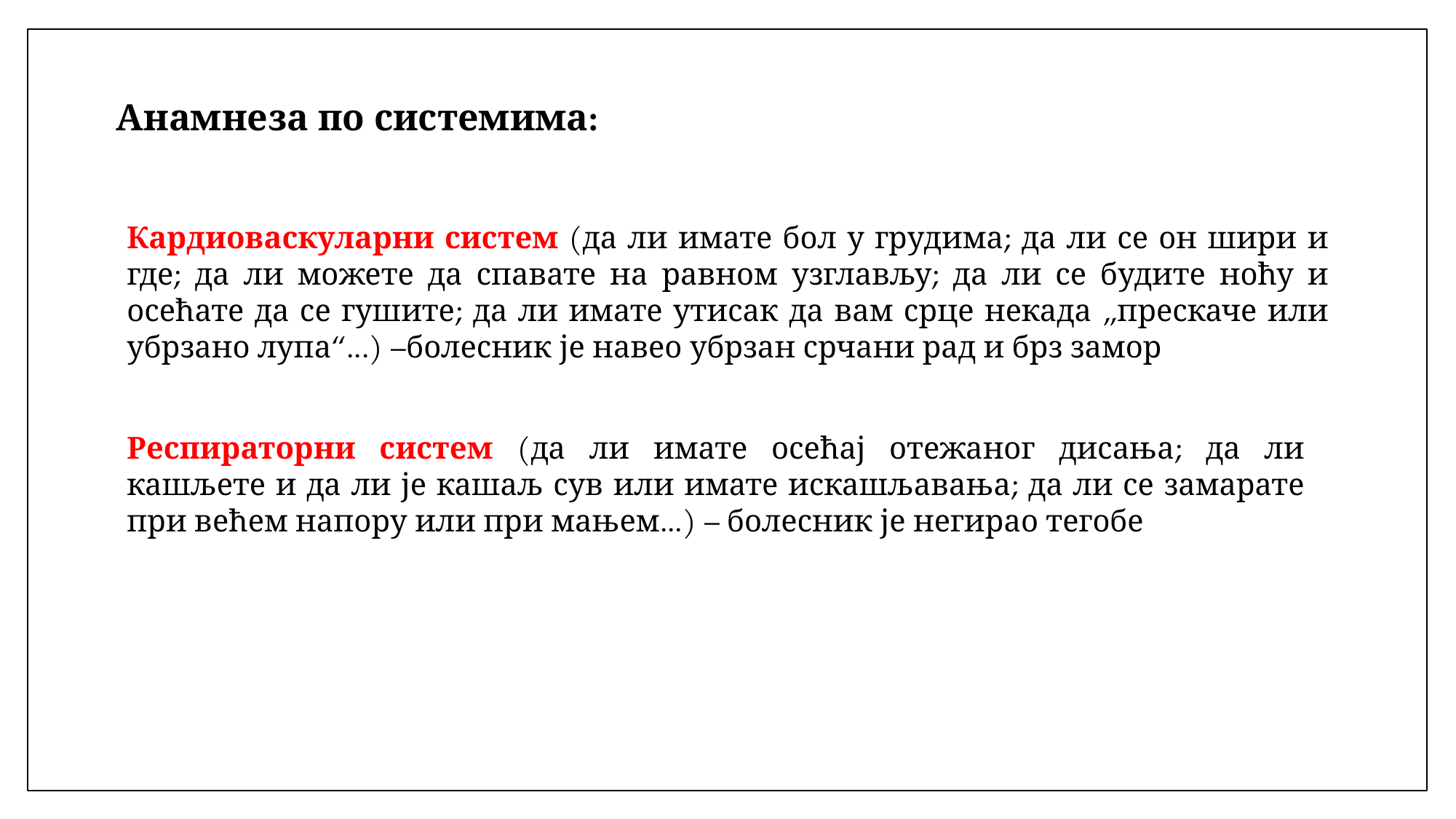

Анамнеза по системима:

Кардиоваскуларни систем (да ли имате бол у грудима; да ли се он шири и где; да ли можете да спавате на равном узглављу; да ли се будите ноћу и осећате да се гушите; да ли имате утисак да вам срце некада „прескаче или убрзано лупа“...) –болесник је навео убрзан срчани рад и брз замор
Респираторни систем (да ли имате осећај отежаног дисања; да ли кашљете и да ли је кашаљ сув или имате искашљавања; да ли се замарате при већем напору или при мањем...) – болесник је негирао тегобе